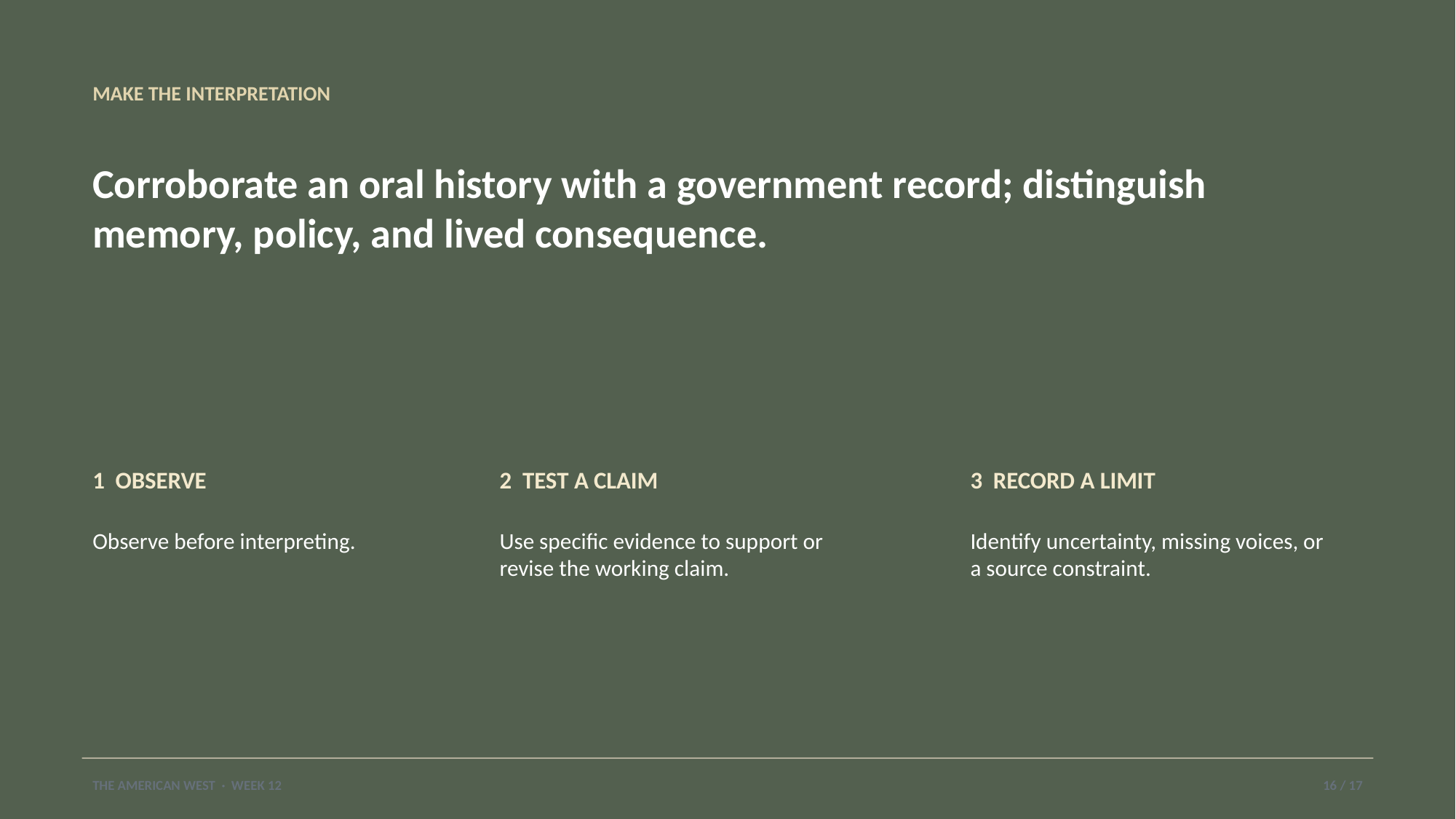

MAKE THE INTERPRETATION
Corroborate an oral history with a government record; distinguish memory, policy, and lived consequence.
1  OBSERVE
2  TEST A CLAIM
3  RECORD A LIMIT
Observe before interpreting.
Use specific evidence to support or revise the working claim.
Identify uncertainty, missing voices, or a source constraint.

THE AMERICAN WEST  ·  WEEK 12
16 / 17